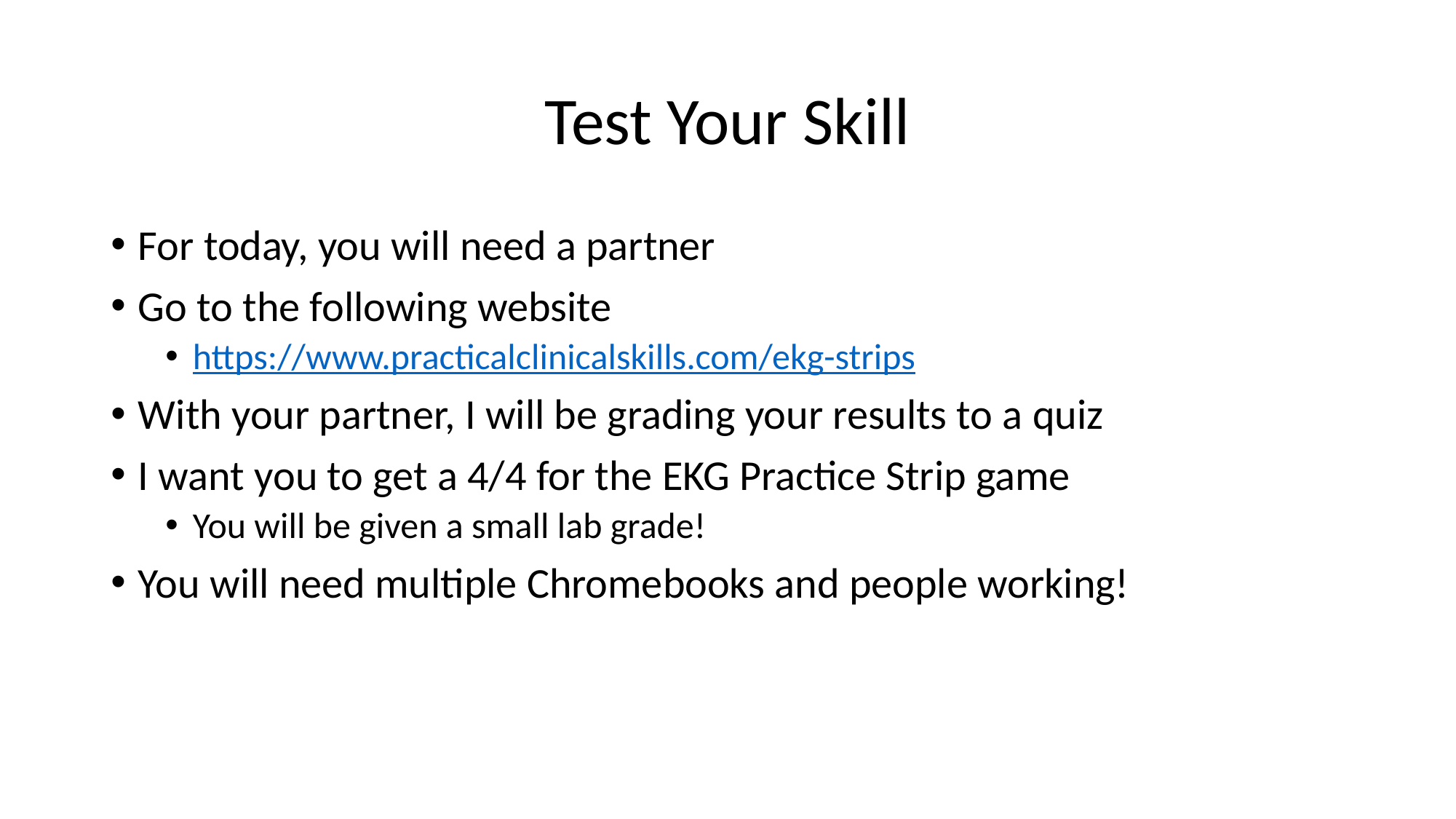

# Test Your Skill
For today, you will need a partner
Go to the following website
https://www.practicalclinicalskills.com/ekg-strips
With your partner, I will be grading your results to a quiz
I want you to get a 4/4 for the EKG Practice Strip game
You will be given a small lab grade!
You will need multiple Chromebooks and people working!